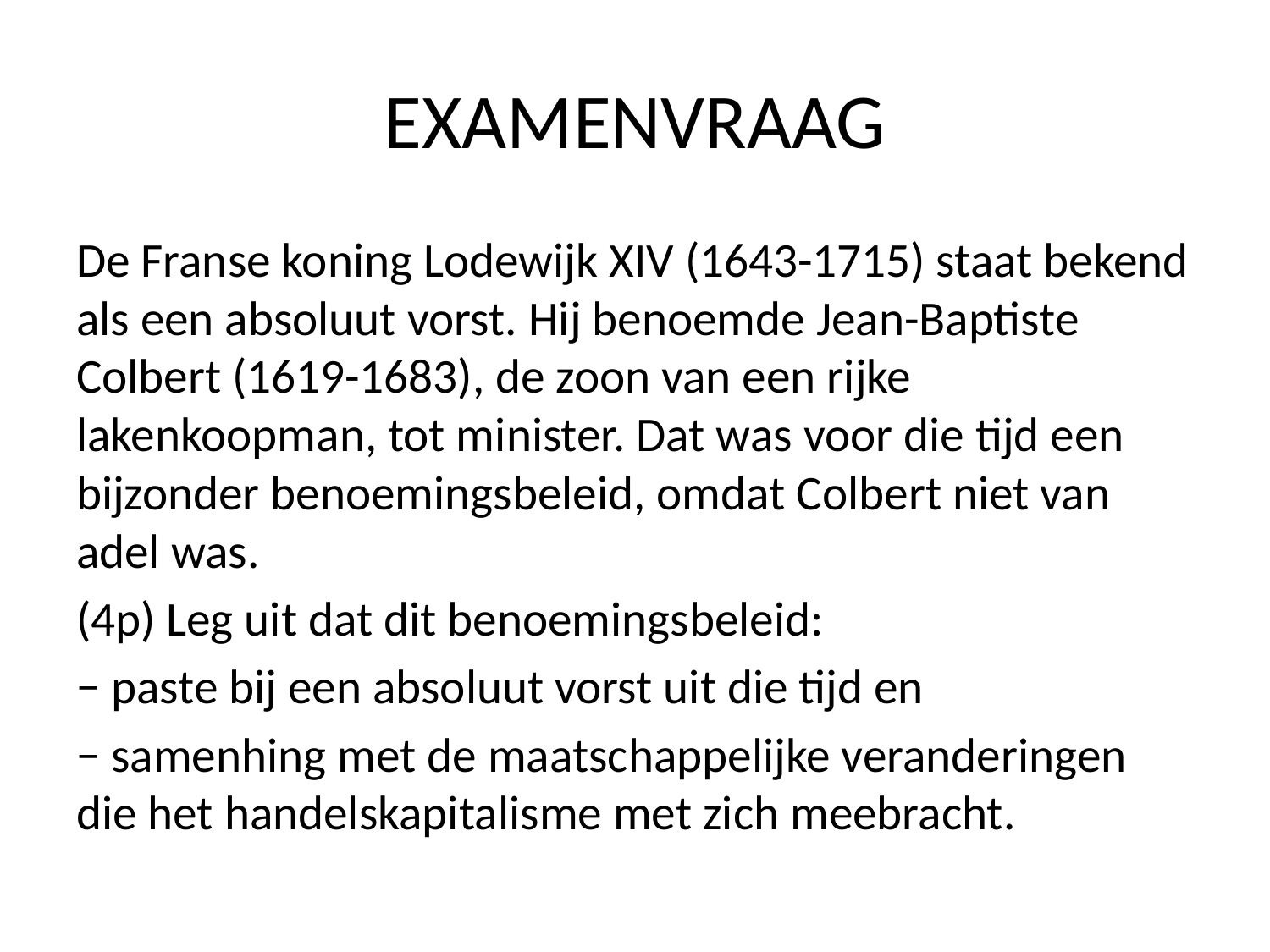

# EXAMENVRAAG
De Franse koning Lodewijk XIV (1643-1715) staat bekend als een absoluut vorst. Hij benoemde Jean-Baptiste Colbert (1619-1683), de zoon van een rijke lakenkoopman, tot minister. Dat was voor die tijd een bijzonder benoemingsbeleid, omdat Colbert niet van adel was.
(4p) Leg uit dat dit benoemingsbeleid:
− paste bij een absoluut vorst uit die tijd en
− samenhing met de maatschappelijke veranderingen die het handelskapitalisme met zich meebracht.